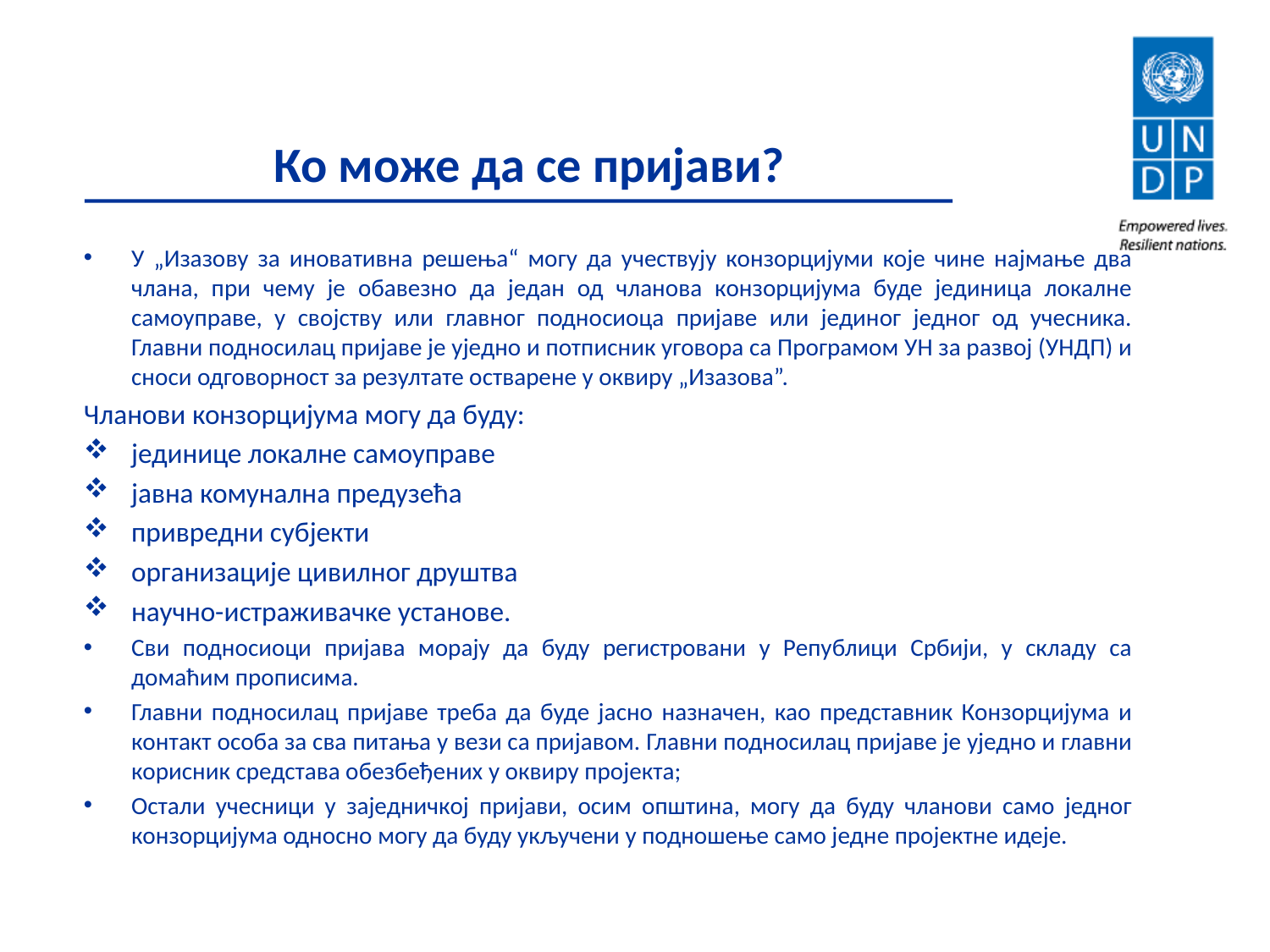

Ко може да се пријави?
У „Изазову за иновативна решења“ могу да учествују конзорцијуми које чине најмање два члана, при чему је обавезно да један од чланова конзорцијума буде јединица локалне самоуправе, у својству или главног подносиоца пријаве или јединог једног од учесника. Главни подносилац пријаве је уједно и потписник уговора са Програмом УН за развој (УНДП) и сноси одговорност за резултате остварене у оквиру „Изазова”.
Чланови конзорцијума могу да буду:
јединице локалне самоуправе
јавна комунална предузећа
привредни субјекти
организације цивилног друштва
научно-истраживачке установе.
Сви подносиоци пријава морају да буду регистровани у Републици Србији, у складу са домаћим прописима.
Главни подносилац пријаве треба да буде јасно назначен, као представник Конзорцијума и контакт особа за сва питања у вези са пријавом. Главни подносилац пријаве је уједно и главни корисник средстава обезбеђених у оквиру пројекта;
Остали учесници у заједничкој пријави, осим општина, могу да буду чланови само једног конзорцијума односно могу да буду укључени у подношење само једне пројектне идеје.